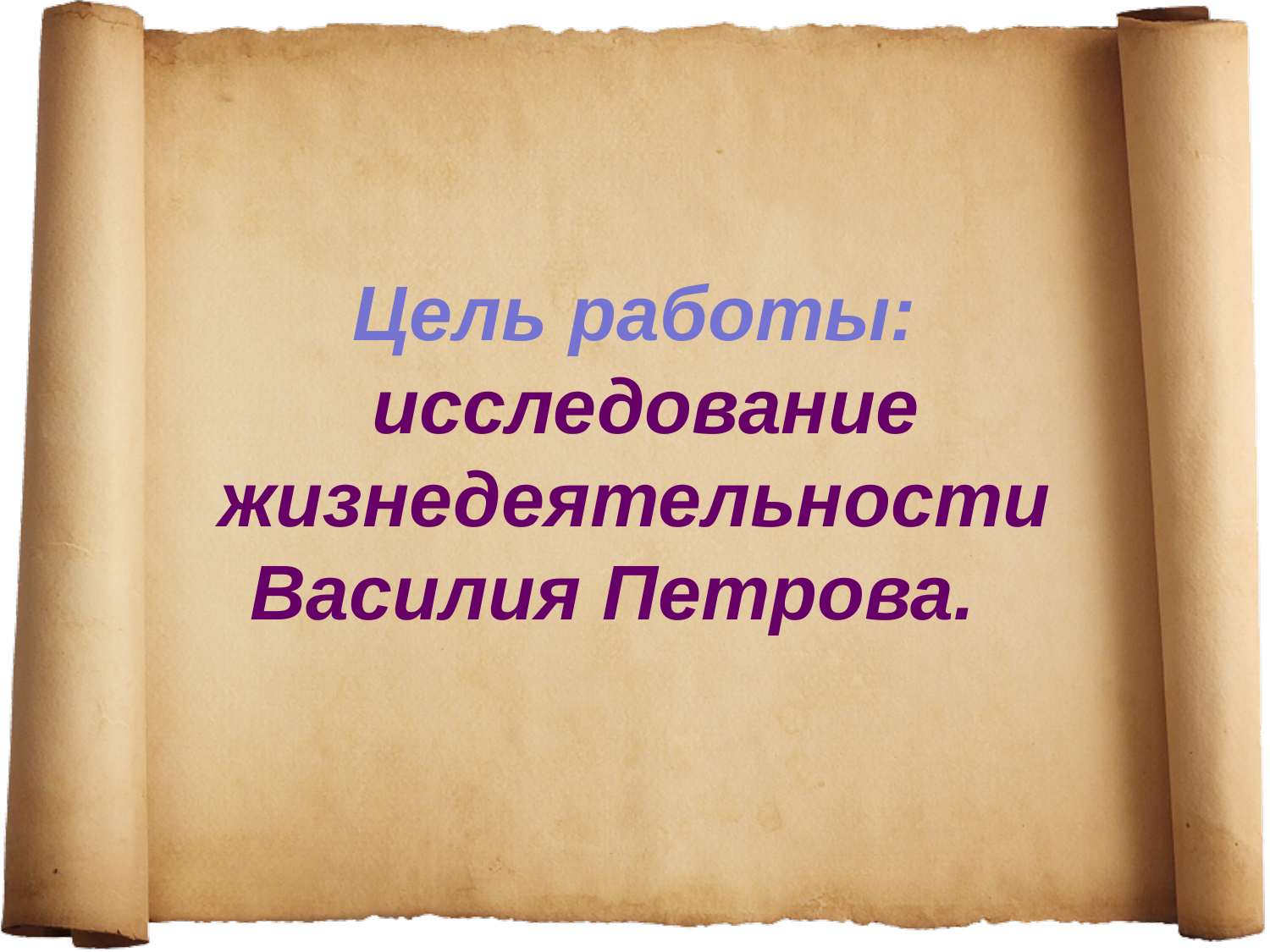

# Цель работы: исследование жизнедеятельности Василия Петрова.